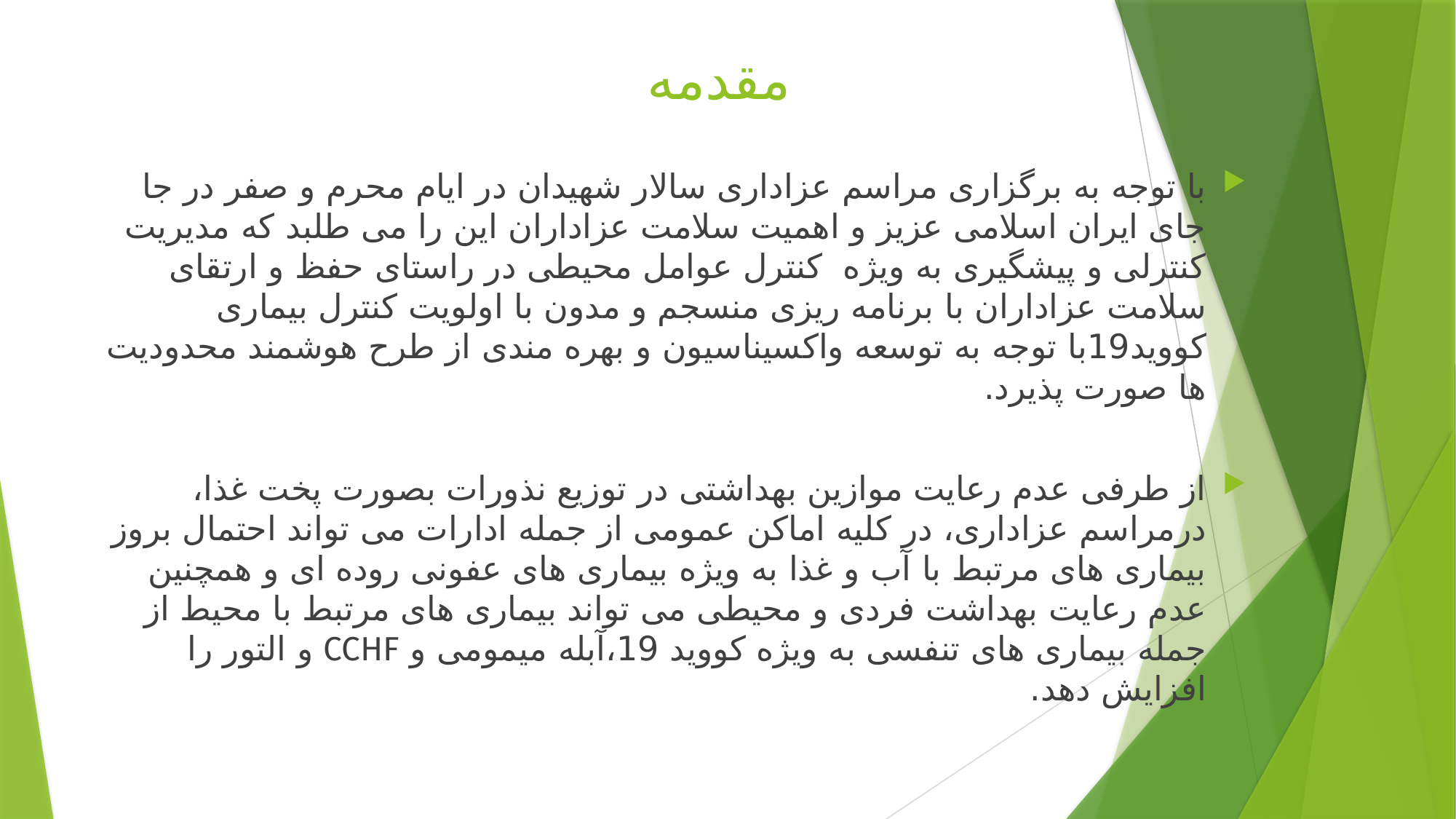

# مقدمه
با توجه به برگزاری مراسم عزاداری سالار شهیدان در ایام محرم و صفر در جا جای ایران اسلامی عزیز و اهمیت سلامت عزاداران این را می طلبد که مدیریت کنترلی و پیشگیری به ویژه  کنترل عوامل محیطی در راستای حفظ و ارتقای سلامت عزاداران با برنامه ریزی منسجم و مدون با اولویت کنترل بیماری کووید19با توجه به توسعه واکسیناسیون و بهره مندی از طرح هوشمند محدودیت ها صورت پذیرد.

از طرفی عدم رعایت موازین بهداشتی در توزیع نذورات بصورت پخت غذا، درمراسم عزاداری، در کلیه اماکن عمومی از جمله ادارات می تواند احتمال بروز بیماری های مرتبط با آب و غذا به ویژه بیماری های عفونی روده ای و همچنین عدم رعایت بهداشت فردی و محیطی می تواند بیماری های مرتبط با محیط از جمله بیماری های تنفسی به ویژه کووید 19،آبله میمومی و CCHF و التور را افزایش دهد.